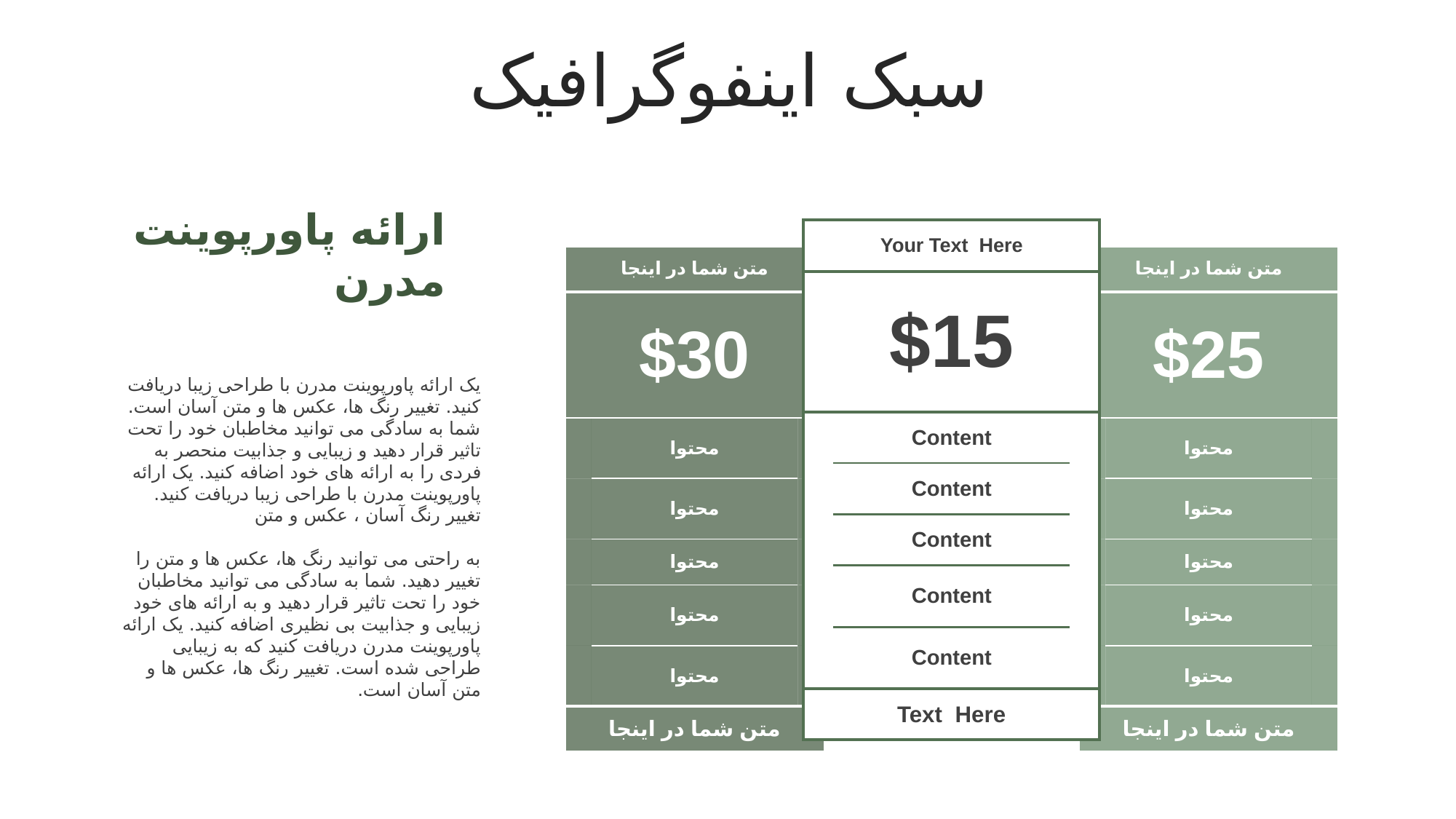

سبک اینفوگرافیک
ارائه پاورپوینت مدرن
| Your Text Here |  |  |
| --- | --- | --- |
| $15 |  |  |
|  | Content |  |
|  | Content |  |
|  | Content |  |
|  | Content |  |
|  | Content |  |
| Text Here |  |  |
| متن شما در اینجا |  |  |
| --- | --- | --- |
| $30 |  |  |
|  | محتوا |  |
|  | محتوا |  |
|  | محتوا |  |
|  | محتوا |  |
|  | محتوا |  |
| متن شما در اینجا |  |  |
| متن شما در اینجا |  |  |
| --- | --- | --- |
| $25 |  |  |
|  | محتوا |  |
|  | محتوا |  |
|  | محتوا |  |
|  | محتوا |  |
|  | محتوا |  |
| متن شما در اینجا |  |  |
یک ارائه پاورپوینت مدرن با طراحی زیبا دریافت کنید. تغییر رنگ ها، عکس ها و متن آسان است. شما به سادگی می توانید مخاطبان خود را تحت تاثیر قرار دهید و زیبایی و جذابیت منحصر به فردی را به ارائه های خود اضافه کنید. یک ارائه پاورپوینت مدرن با طراحی زیبا دریافت کنید. تغییر رنگ آسان ، عکس و متن

به راحتی می توانید رنگ ها، عکس ها و متن را تغییر دهید. شما به سادگی می توانید مخاطبان خود را تحت تاثیر قرار دهید و به ارائه های خود زیبایی و جذابیت بی نظیری اضافه کنید. یک ارائه پاورپوینت مدرن دریافت کنید که به زیبایی طراحی شده است. تغییر رنگ ها، عکس ها و متن آسان است.